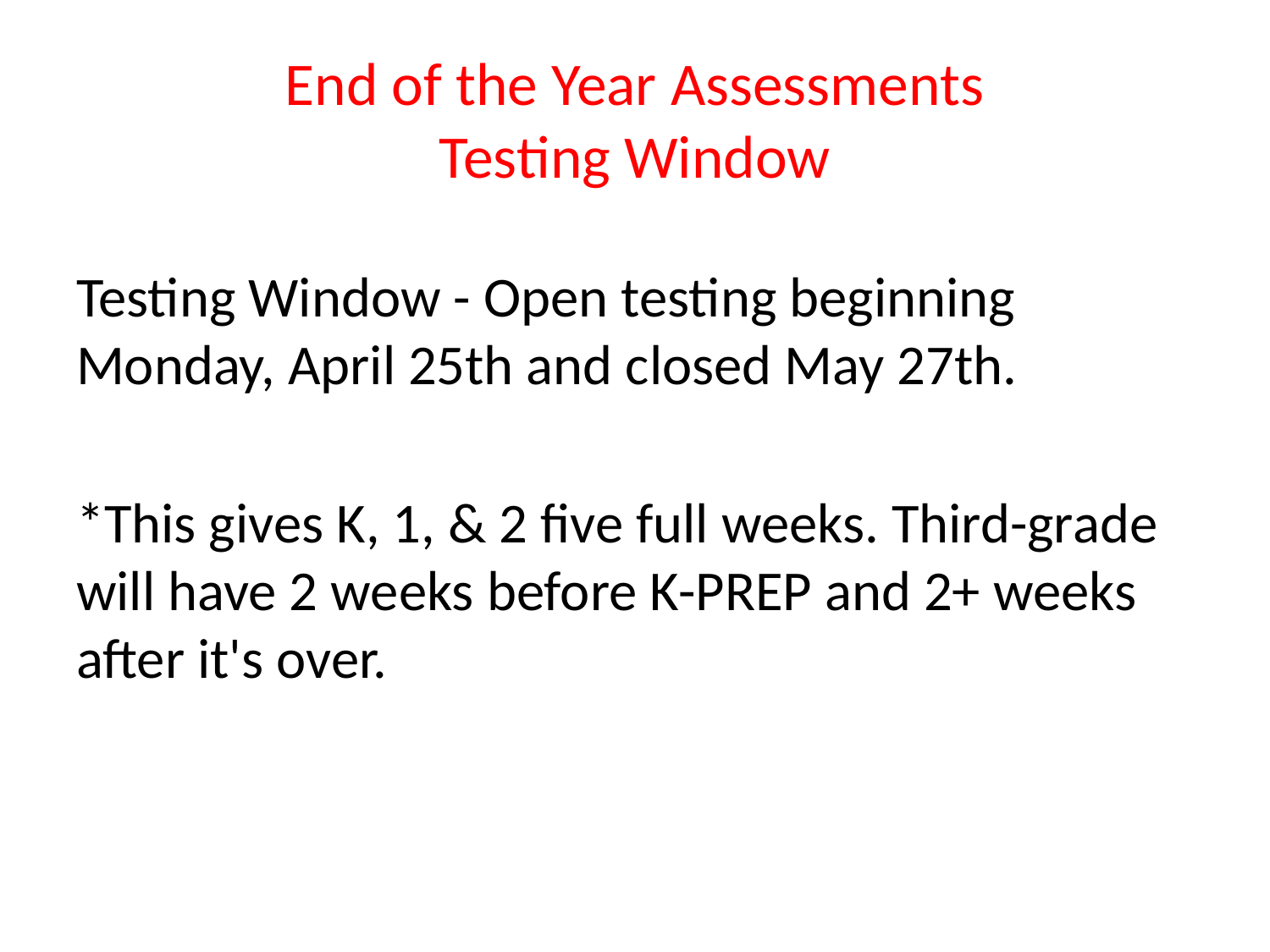

# End of the Year Assessments Testing Window
Testing Window - Open testing beginning Monday, April 25th and closed May 27th.

*This gives K, 1, & 2 five full weeks. Third-grade will have 2 weeks before K-PREP and 2+ weeks after it's over.